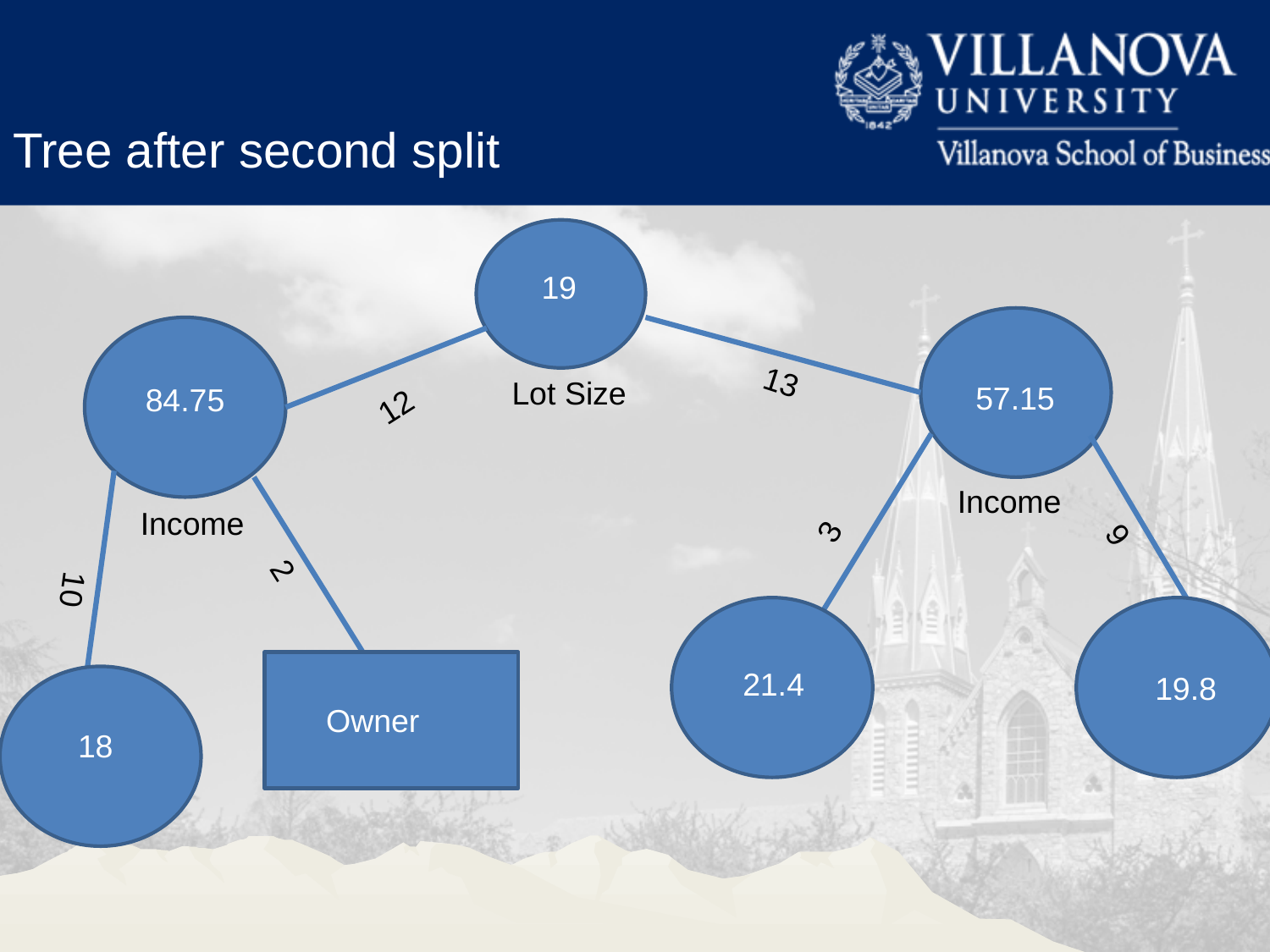

Tree after second split

19

13
Lot Size
57.15
84.75
12
Income
3
Income
9
2
10

21.4
19.8

Owner
18